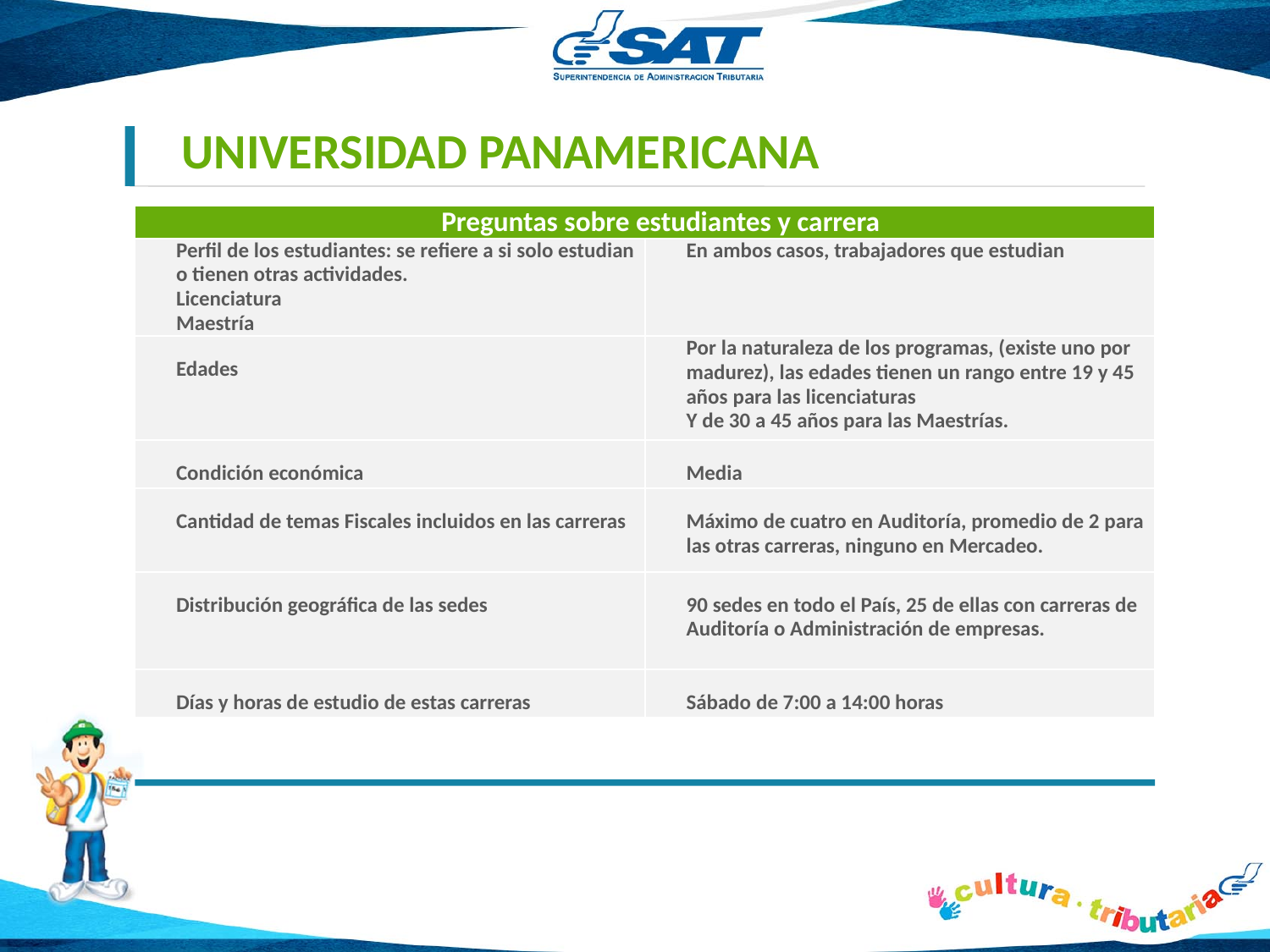

UNIVERSIDAD PANAMERICANA

| Preguntas sobre estudiantes y carrera |  |
| --- | --- |
| Perfil de los estudiantes: se refiere a si solo estudian o tienen otras actividades. Licenciatura Maestría | En ambos casos, trabajadores que estudian |
| Edades | Por la naturaleza de los programas, (existe uno por madurez), las edades tienen un rango entre 19 y 45 años para las licenciaturas Y de 30 a 45 años para las Maestrías. |
| Condición económica | Media |
| Cantidad de temas Fiscales incluidos en las carreras | Máximo de cuatro en Auditoría, promedio de 2 para las otras carreras, ninguno en Mercadeo. |
| Distribución geográfica de las sedes | 90 sedes en todo el País, 25 de ellas con carreras de Auditoría o Administración de empresas. |
| Días y horas de estudio de estas carreras | Sábado de 7:00 a 14:00 horas |